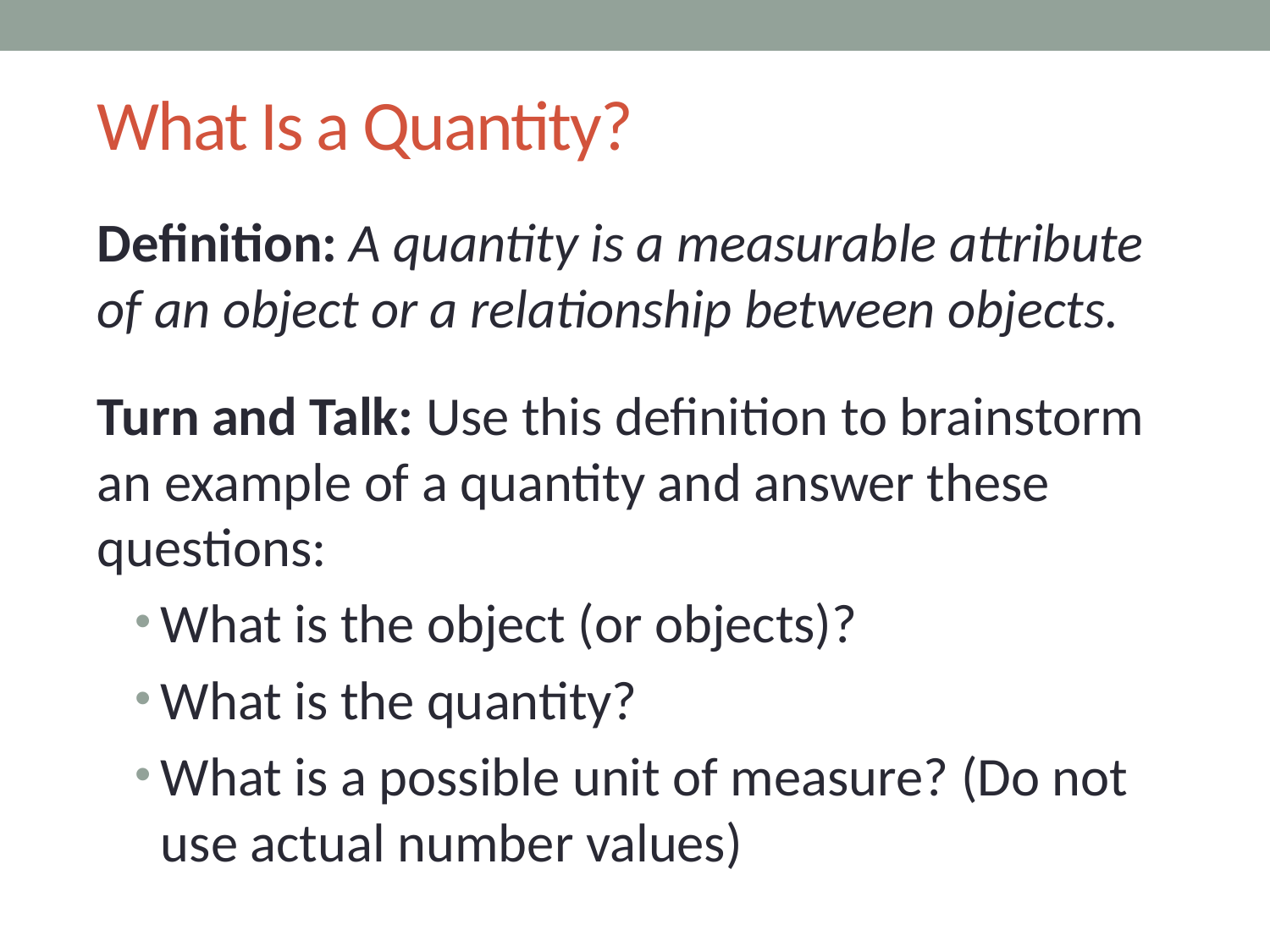

# What Is a Quantity?
Definition: A quantity is a measurable attribute of an object or a relationship between objects.
Turn and Talk: Use this definition to brainstorm an example of a quantity and answer these questions:
What is the object (or objects)?
What is the quantity?
What is a possible unit of measure? (Do not use actual number values)